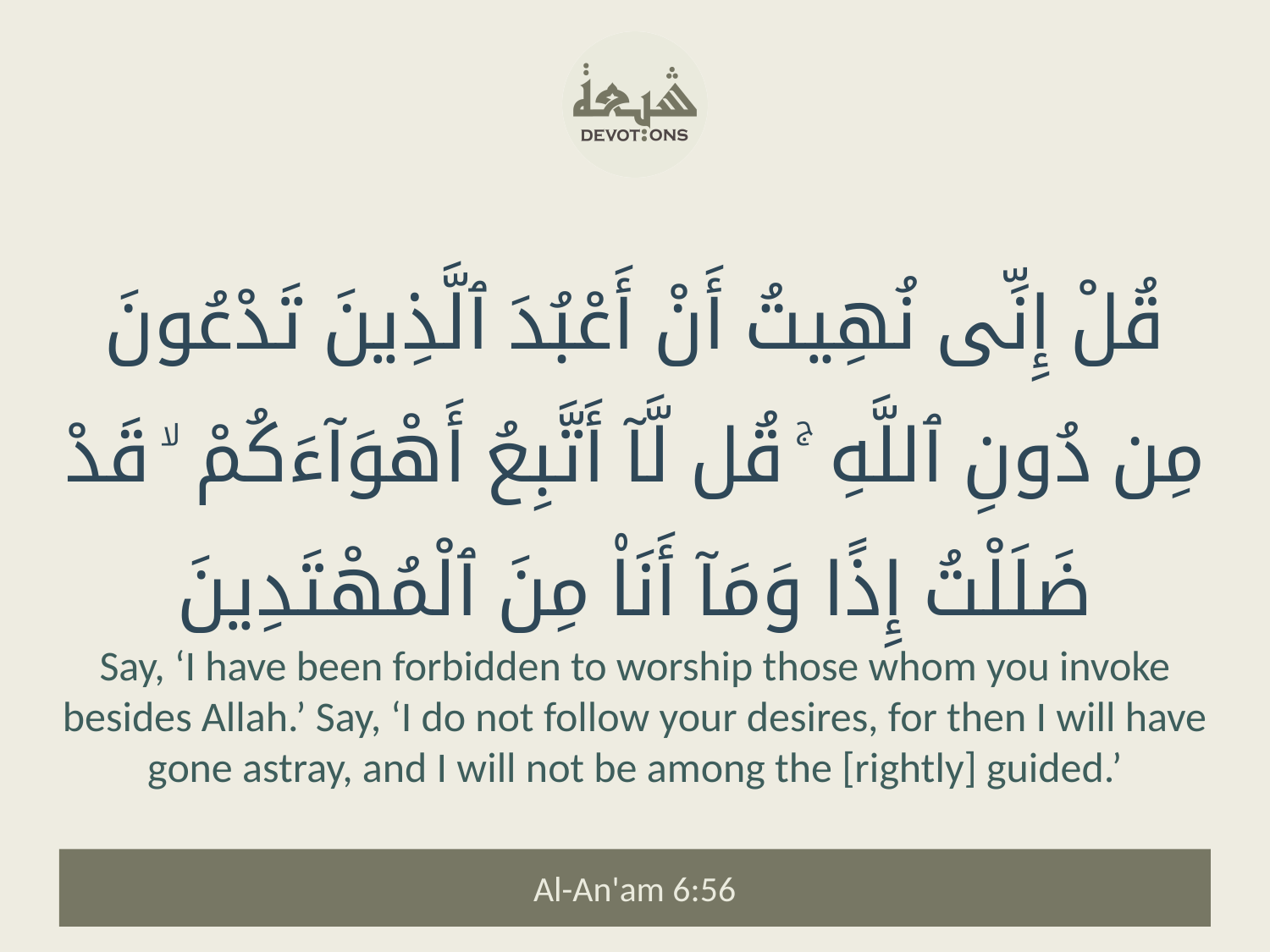

قُلْ إِنِّى نُهِيتُ أَنْ أَعْبُدَ ٱلَّذِينَ تَدْعُونَ مِن دُونِ ٱللَّهِ ۚ قُل لَّآ أَتَّبِعُ أَهْوَآءَكُمْ ۙ قَدْ ضَلَلْتُ إِذًا وَمَآ أَنَا۠ مِنَ ٱلْمُهْتَدِينَ
Say, ‘I have been forbidden to worship those whom you invoke besides Allah.’ Say, ‘I do not follow your desires, for then I will have gone astray, and I will not be among the [rightly] guided.’
Al-An'am 6:56